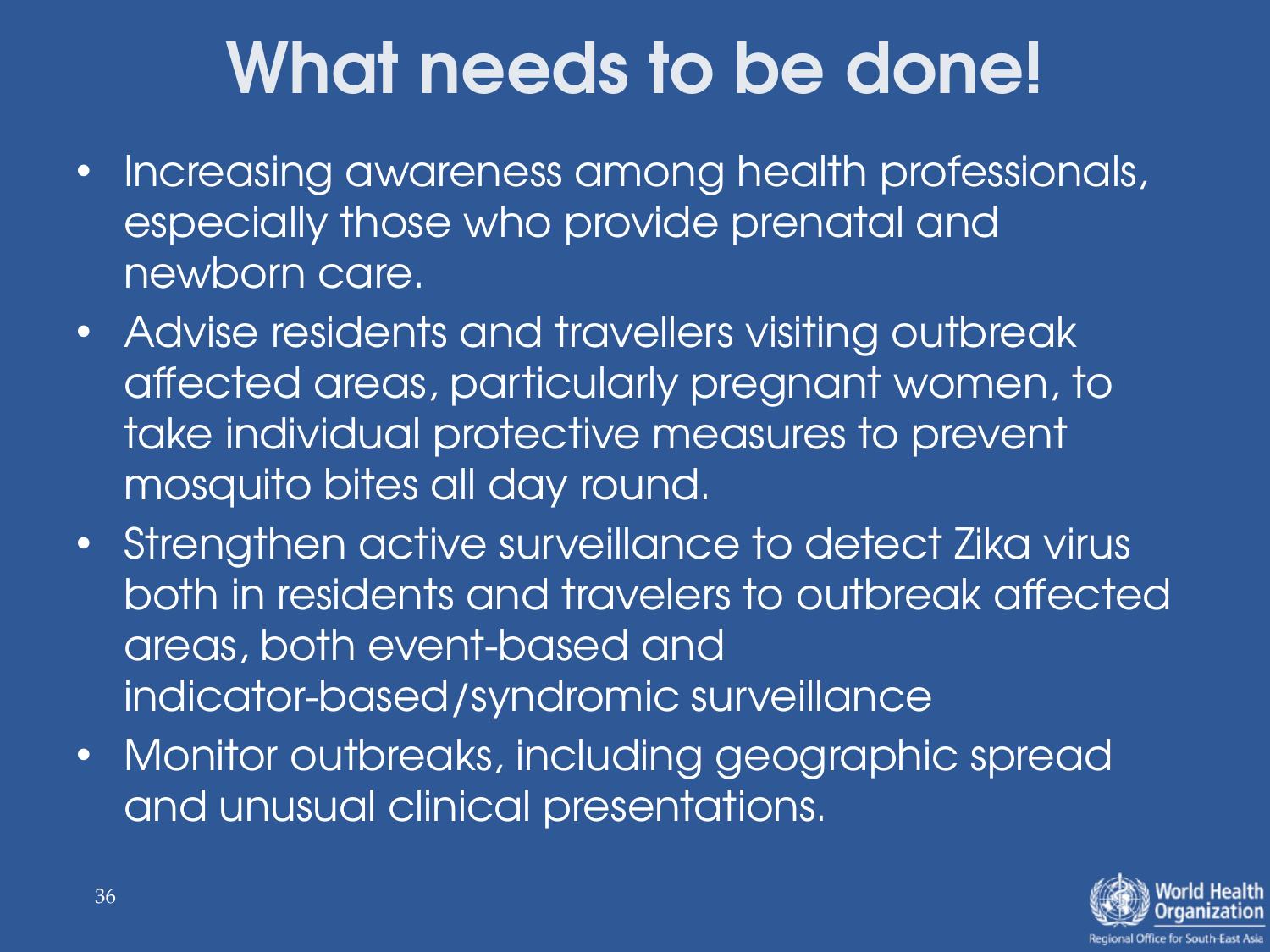

# What needs to be done!
Increasing awareness among health professionals, especially those who provide prenatal and newborn care.
Advise residents and travellers visiting outbreak affected areas, particularly pregnant women, to take individual protective measures to prevent mosquito bites all day round.
Strengthen active surveillance to detect Zika virus both in residents and travelers to outbreak affected areas, both event-based and indicator-based/syndromic surveillance
Monitor outbreaks, including geographic spread and unusual clinical presentations.